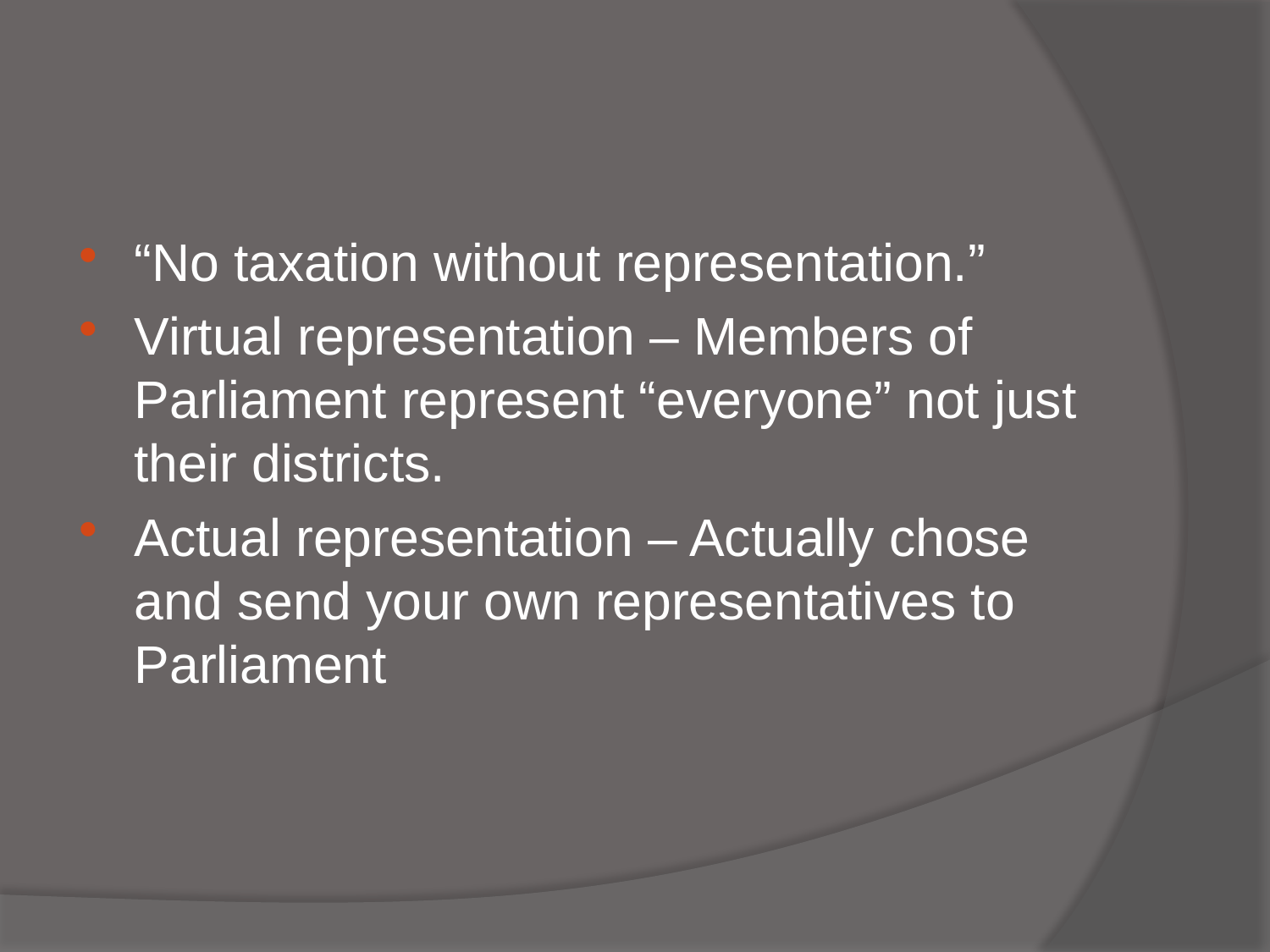

#
“No taxation without representation.”
Virtual representation – Members of Parliament represent “everyone” not just their districts.
Actual representation – Actually chose and send your own representatives to Parliament